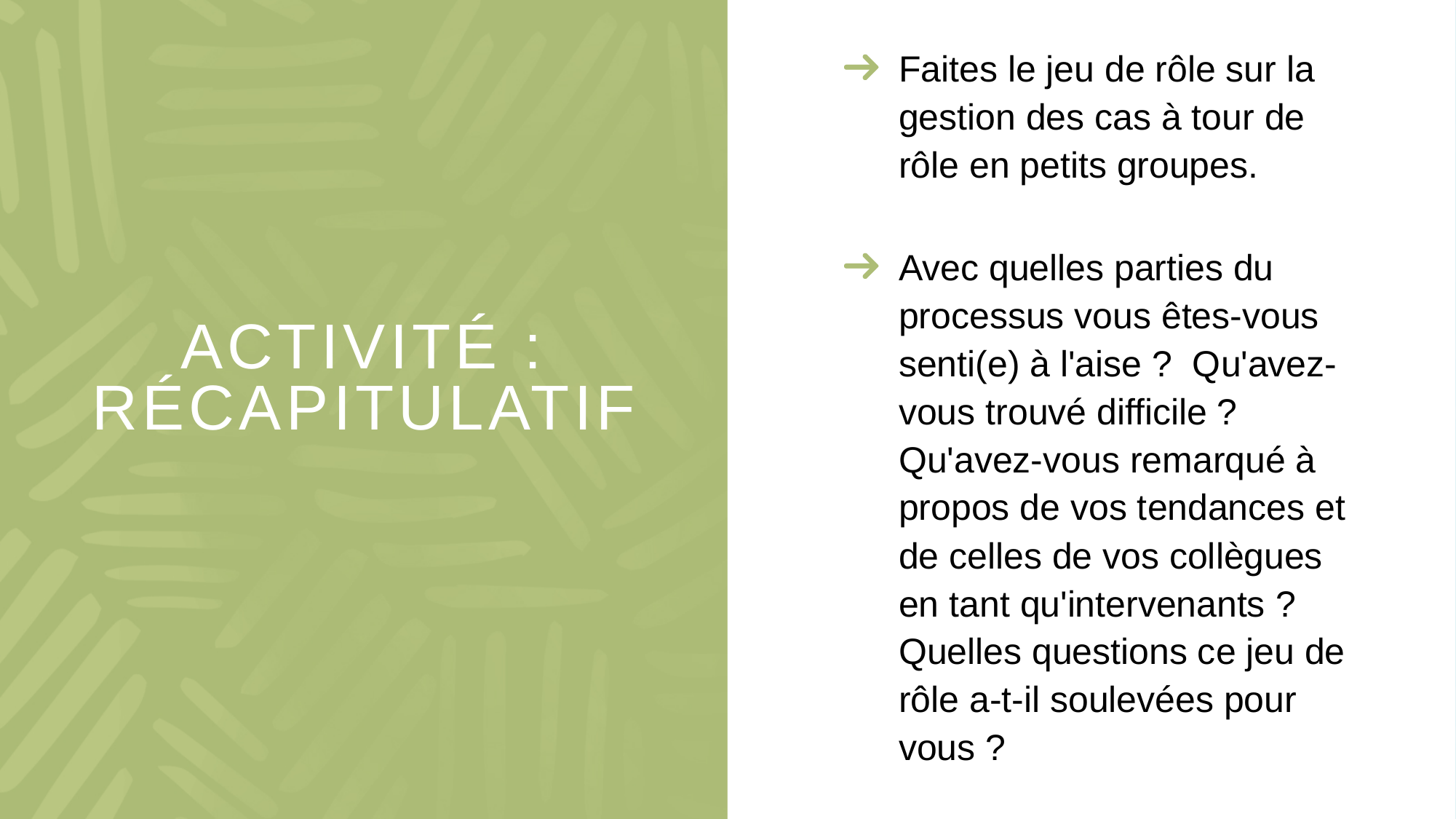

Faites le jeu de rôle sur la gestion des cas à tour de rôle en petits groupes.
Avec quelles parties du processus vous êtes-vous senti(e) à l'aise ?  Qu'avez-vous trouvé difficile ? Qu'avez-vous remarqué à propos de vos tendances et de celles de vos collègues en tant qu'intervenants ? Quelles questions ce jeu de rôle a-t-il soulevées pour vous ?
# ACTIVITÉ : RÉCAPITULATIF